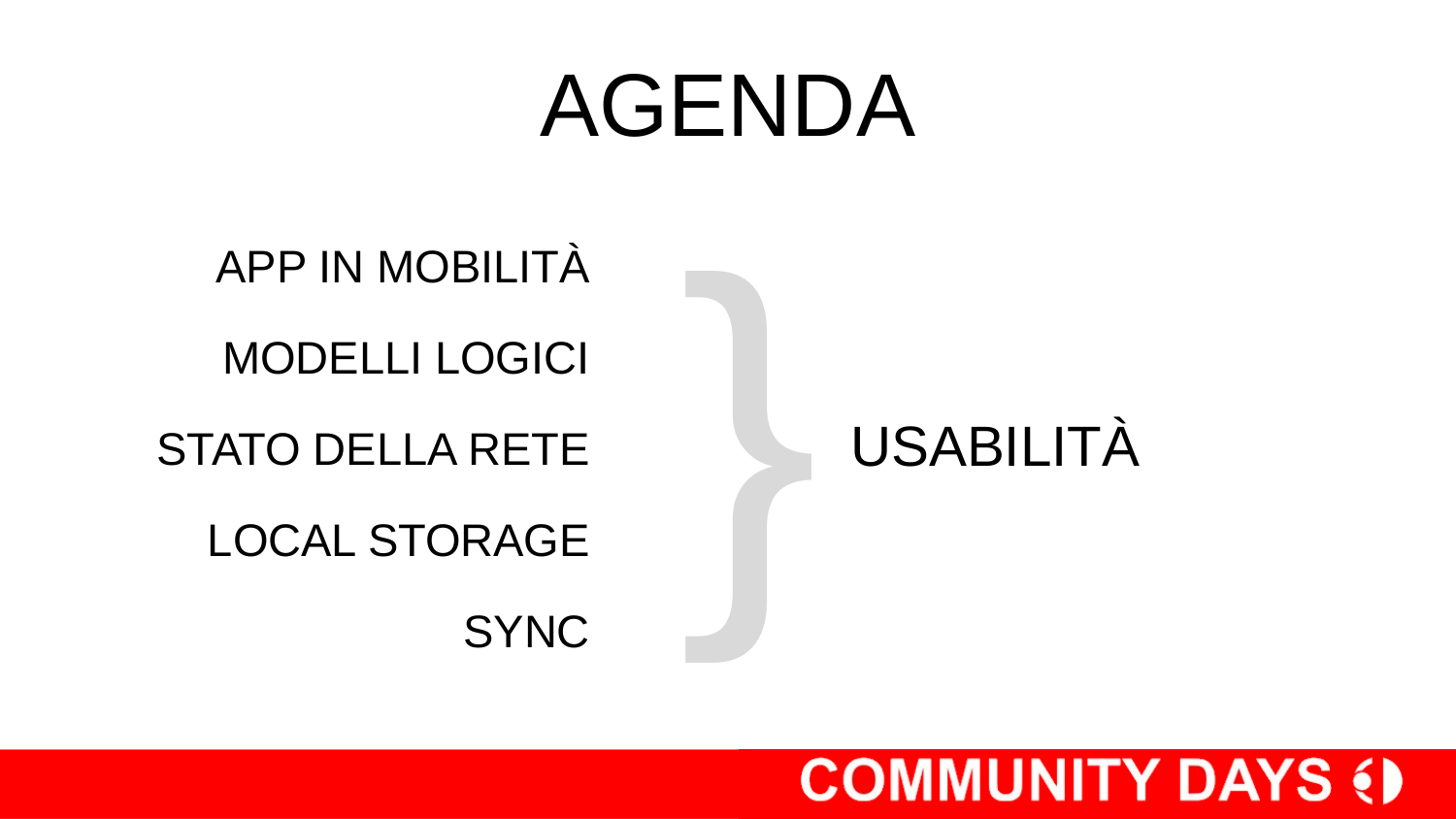

# AGENDA
}
APP IN MOBILITÀ
MODELLI LOGICI
STATO DELLA RETE
LOCAL STORAGE
SYNC

USABILITÀ